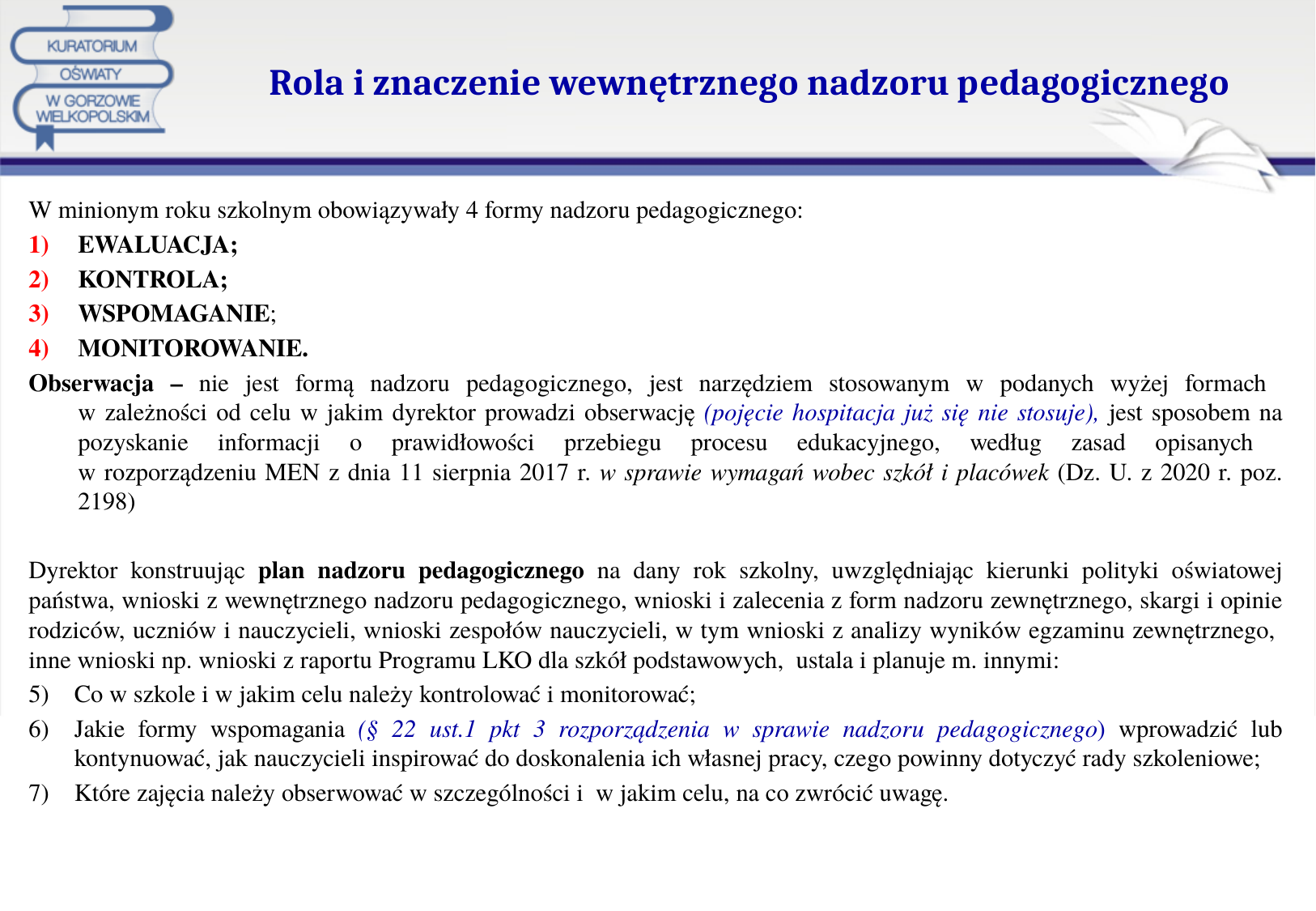

# Rola i znaczenie wewnętrznego nadzoru pedagogicznego
W minionym roku szkolnym obowiązywały 4 formy nadzoru pedagogicznego:
EWALUACJA;
KONTROLA;
WSPOMAGANIE;
MONITOROWANIE.
Obserwacja – nie jest formą nadzoru pedagogicznego, jest narzędziem stosowanym w podanych wyżej formach
w zależności od celu w jakim dyrektor prowadzi obserwację (pojęcie hospitacja już się nie stosuje), jest sposobem na pozyskanie informacji o prawidłowości przebiegu procesu edukacyjnego, według zasad opisanych
w rozporządzeniu MEN z dnia 11 sierpnia 2017 r. w sprawie wymagań wobec szkół i placówek (Dz. U. z 2020 r. poz. 2198)

Dyrektor konstruując plan nadzoru pedagogicznego na dany rok szkolny, uwzględniając kierunki polityki oświatowej państwa, wnioski z wewnętrznego nadzoru pedagogicznego, wnioski i zalecenia z form nadzoru zewnętrznego, skargi i opinie rodziców, uczniów i nauczycieli, wnioski zespołów nauczycieli, w tym wnioski z analizy wyników egzaminu zewnętrznego,  inne wnioski np. wnioski z raportu Programu LKO dla szkół podstawowych,  ustala i planuje m. innymi:
Co w szkole i w jakim celu należy kontrolować i monitorować;
Jakie formy wspomagania (§ 22 ust.1 pkt 3 rozporządzenia w sprawie nadzoru pedagogicznego) wprowadzić lub kontynuować, jak nauczycieli inspirować do doskonalenia ich własnej pracy, czego powinny dotyczyć rady szkoleniowe;
Które zajęcia należy obserwować w szczególności i  w jakim celu, na co zwrócić uwagę.